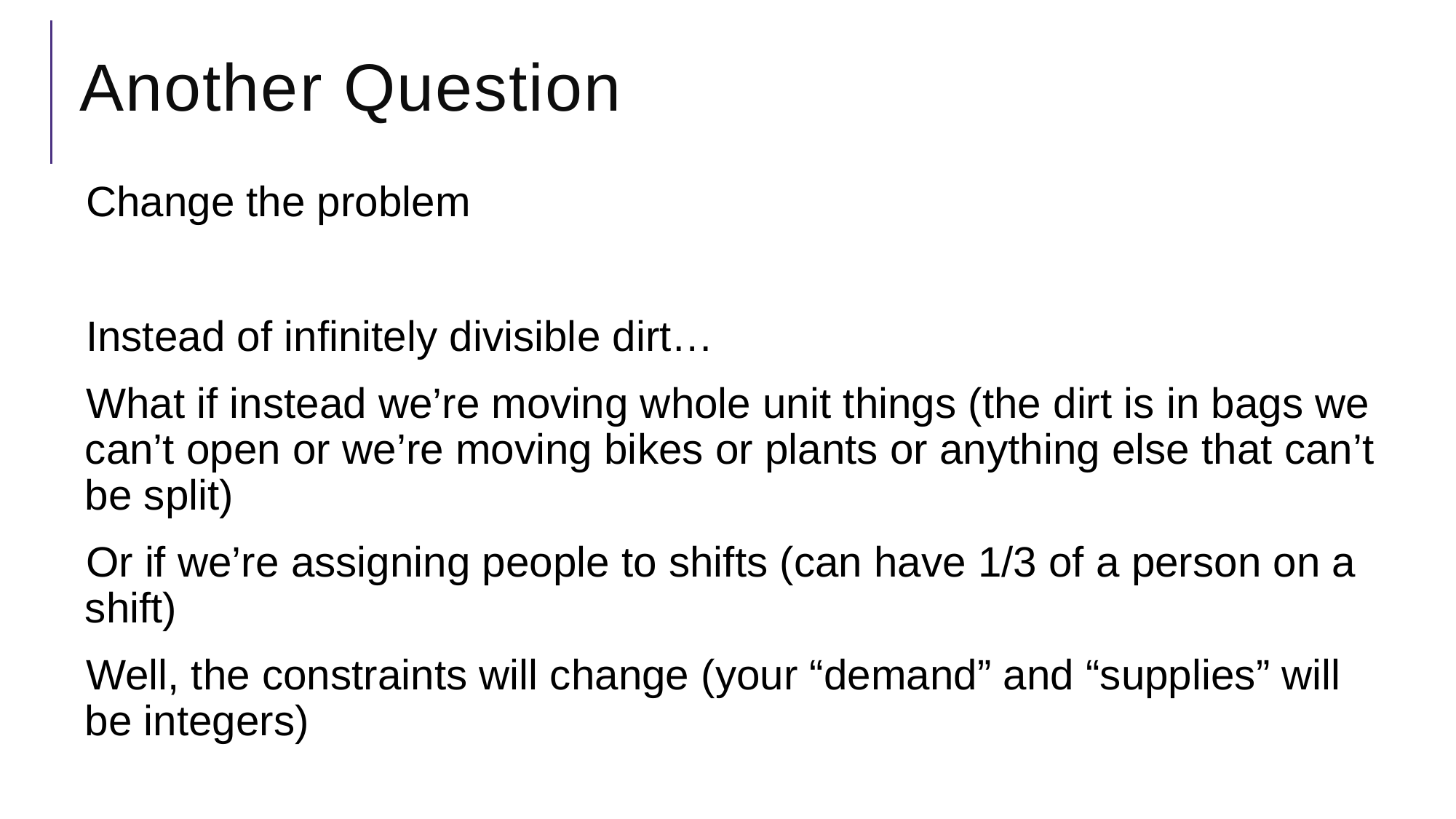

# Another Question
Change the problem

Instead of infinitely divisible dirt…
What if instead we’re moving whole unit things (the dirt is in bags we can’t open or we’re moving bikes or plants or anything else that can’t be split)
Or if we’re assigning people to shifts (can have 1/3 of a person on a shift)
Well, the constraints will change (your “demand” and “supplies” will be integers)